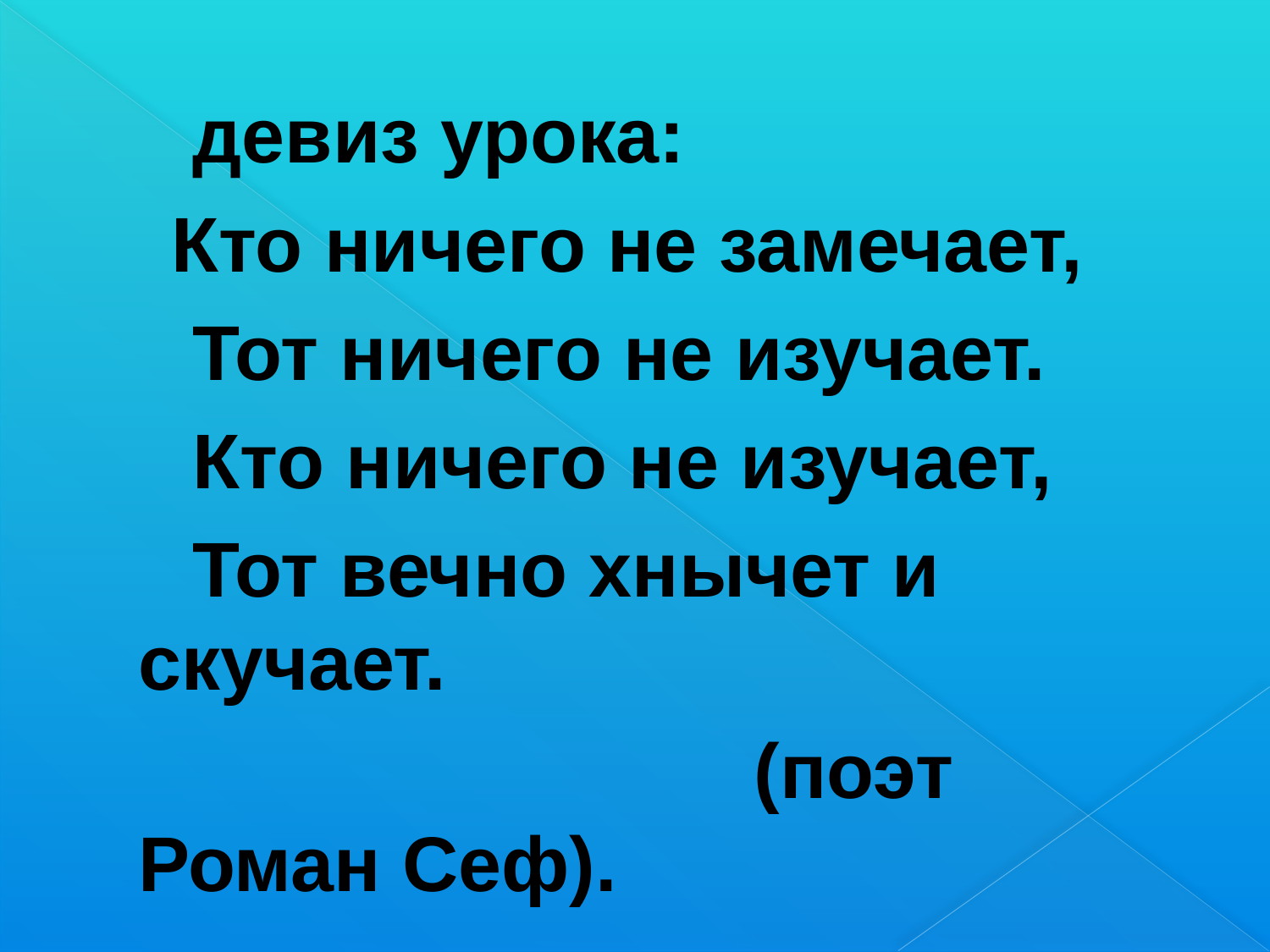

девиз урока:
    Кто ничего не замечает,
     Тот ничего не изучает.
     Кто ничего не изучает,
     Тот вечно хнычет и скучает.
                               (поэт Роман Сеф).